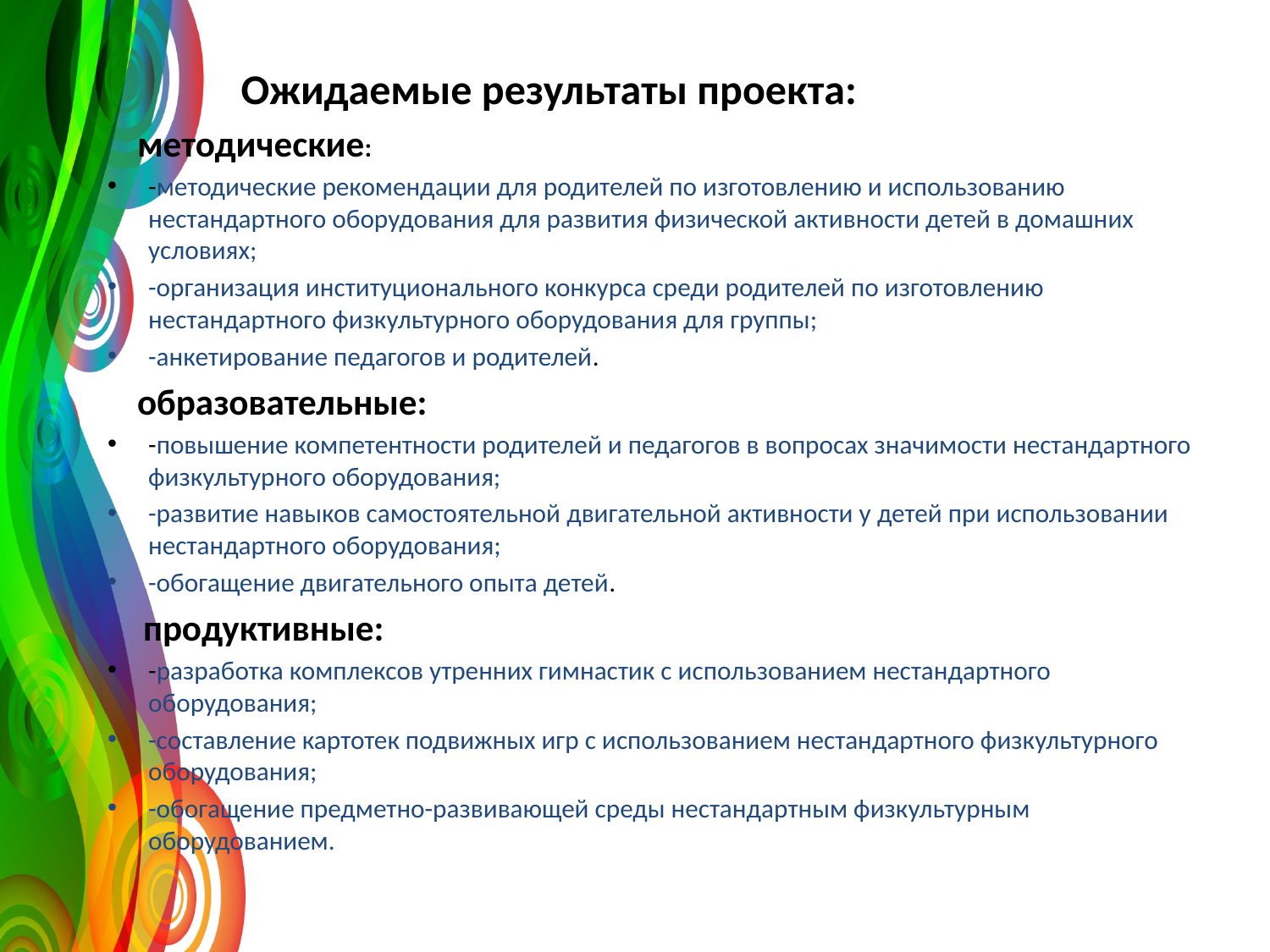

Ожидаемые результаты проекта:
     методические:
-методические рекомендации для родителей по изготовлению и использованию нестандартного оборудования для развития физической активности детей в домашних условиях;
-организация институционального конкурса среди родителей по изготовлению нестандартного физкультурного оборудования для группы;
-анкетирование педагогов и родителей.
     образовательные:
-повышение компетентности родителей и педагогов в вопросах значимости нестандартного физкультурного оборудования;
-развитие навыков самостоятельной двигательной активности у детей при использовании нестандартного оборудования;
-обогащение двигательного опыта детей.
      продуктивные:
-разработка комплексов утренних гимнастик с использованием нестандартного оборудования;
-составление картотек подвижных игр с использованием нестандартного физкультурного оборудования;
-обогащение предметно-развивающей среды нестандартным физкультурным оборудованием.